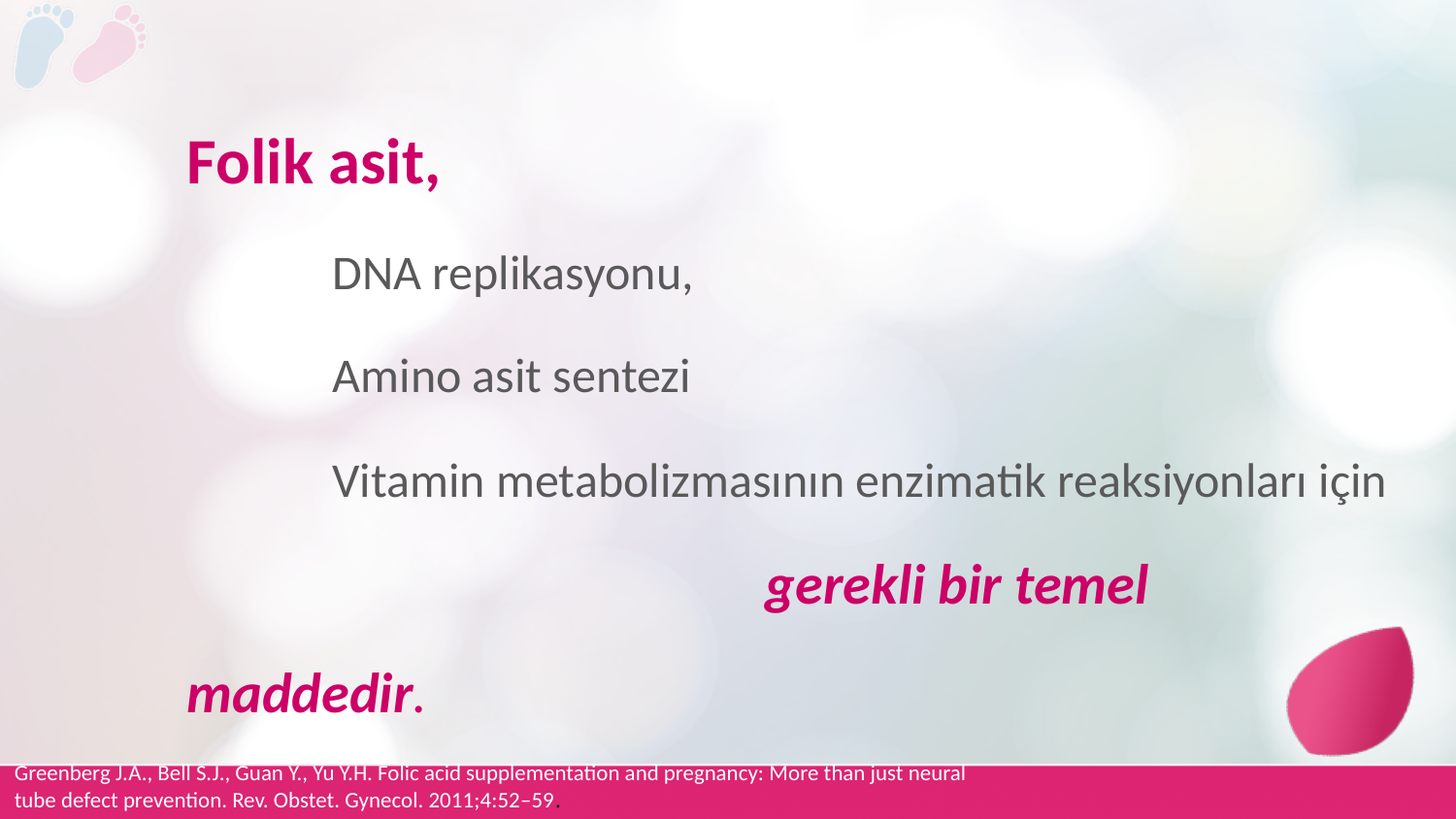

Folik asit,
	DNA replikasyonu,
	Amino asit sentezi
	Vitamin metabolizmasının enzimatik reaksiyonları için
                                                     gerekli bir temel maddedir.

Greenberg J.A., Bell S.J., Guan Y., Yu Y.H. Folic acid supplementation and pregnancy: More than just neural
tube defect prevention. Rev. Obstet. Gynecol. 2011;4:52–59.